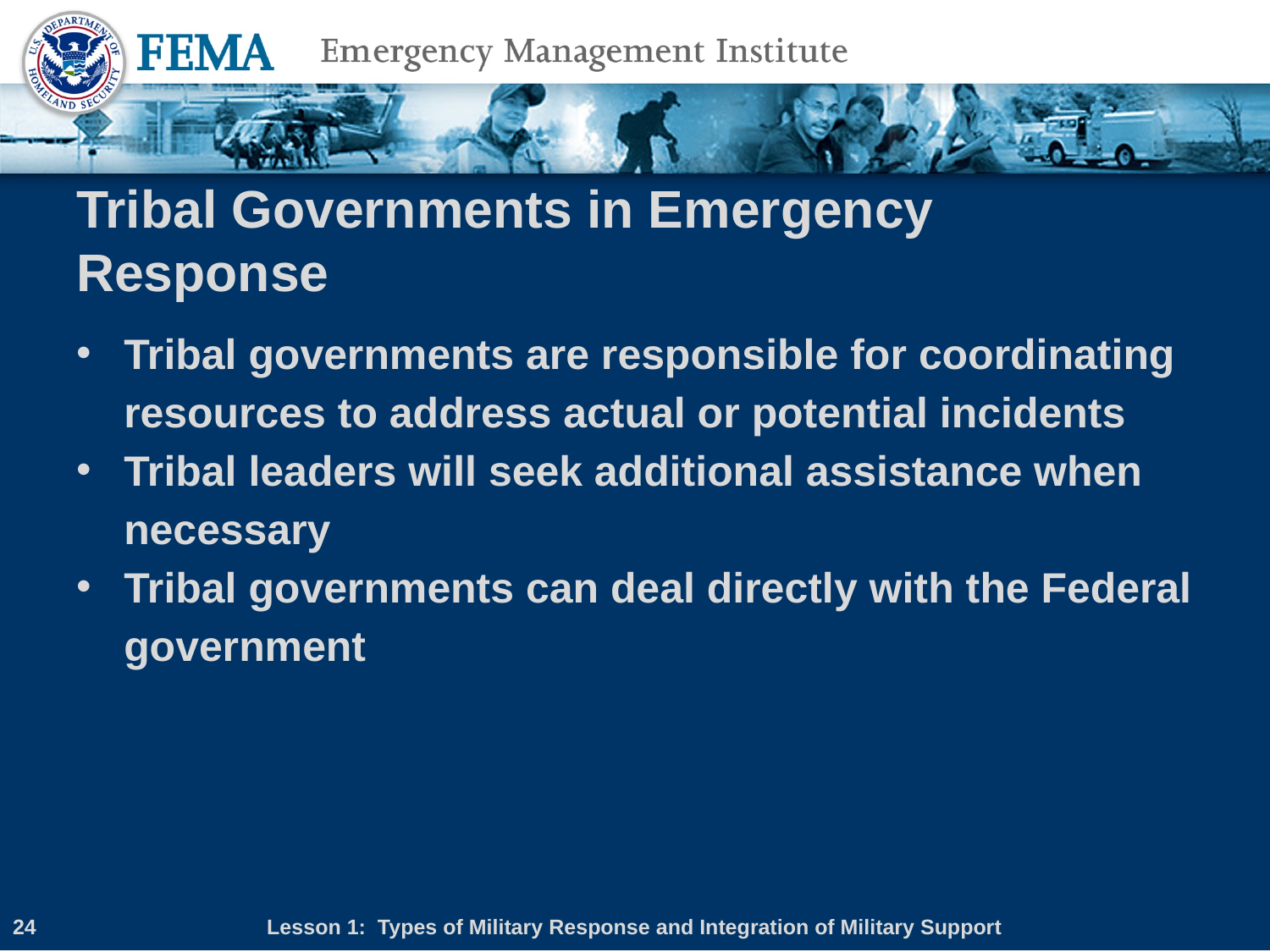

# Tribal Governments in Emergency Response
Tribal governments are responsible for coordinating resources to address actual or potential incidents
Tribal leaders will seek additional assistance when necessary
Tribal governments can deal directly with the Federal government
24
Lesson 1:  Types of Military Response and Integration of Military Support